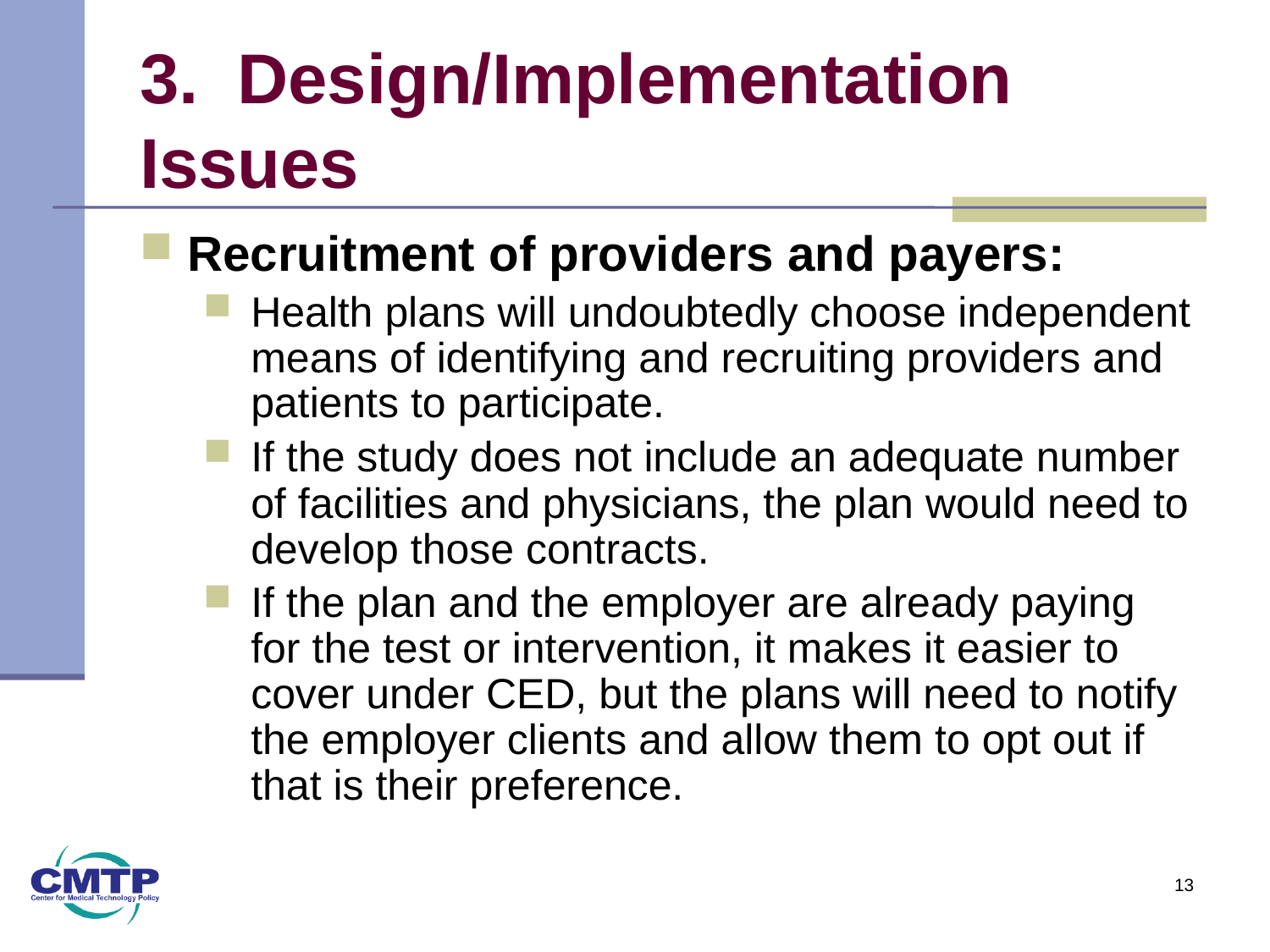

# 3.  Design/Implementation Issues
Recruitment of providers and payers:
Health plans will undoubtedly choose independent means of identifying and recruiting providers and patients to participate.
If the study does not include an adequate number of facilities and physicians, the plan would need to develop those contracts.
If the plan and the employer are already paying for the test or intervention, it makes it easier to cover under CED, but the plans will need to notify the employer clients and allow them to opt out if that is their preference.

13